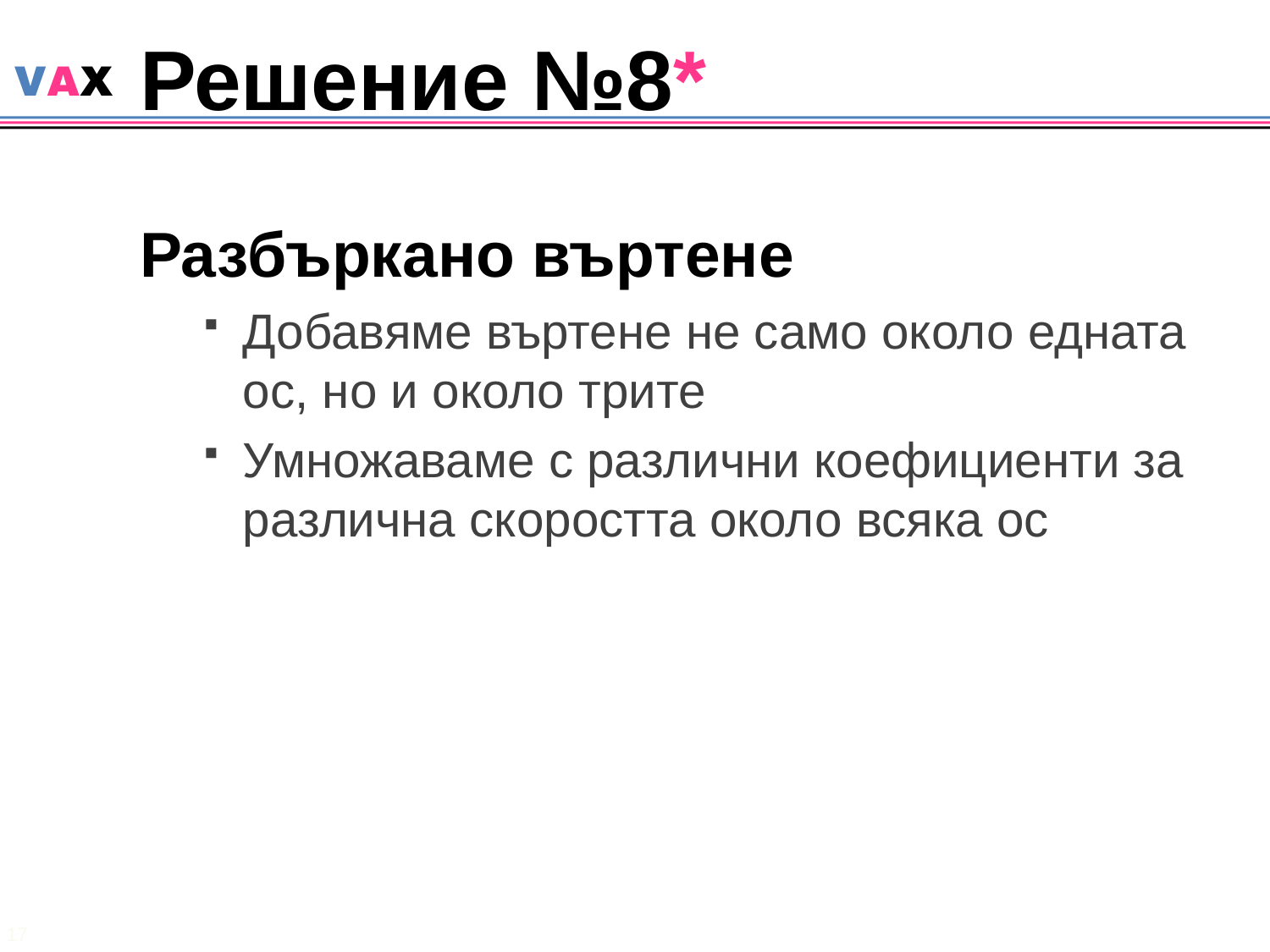

# Решение №8*
Разбъркано въртене
Добавяме въртене не само около едната ос, но и около трите
Умножаваме с различни коефициенти за различна скоростта около всяка ос